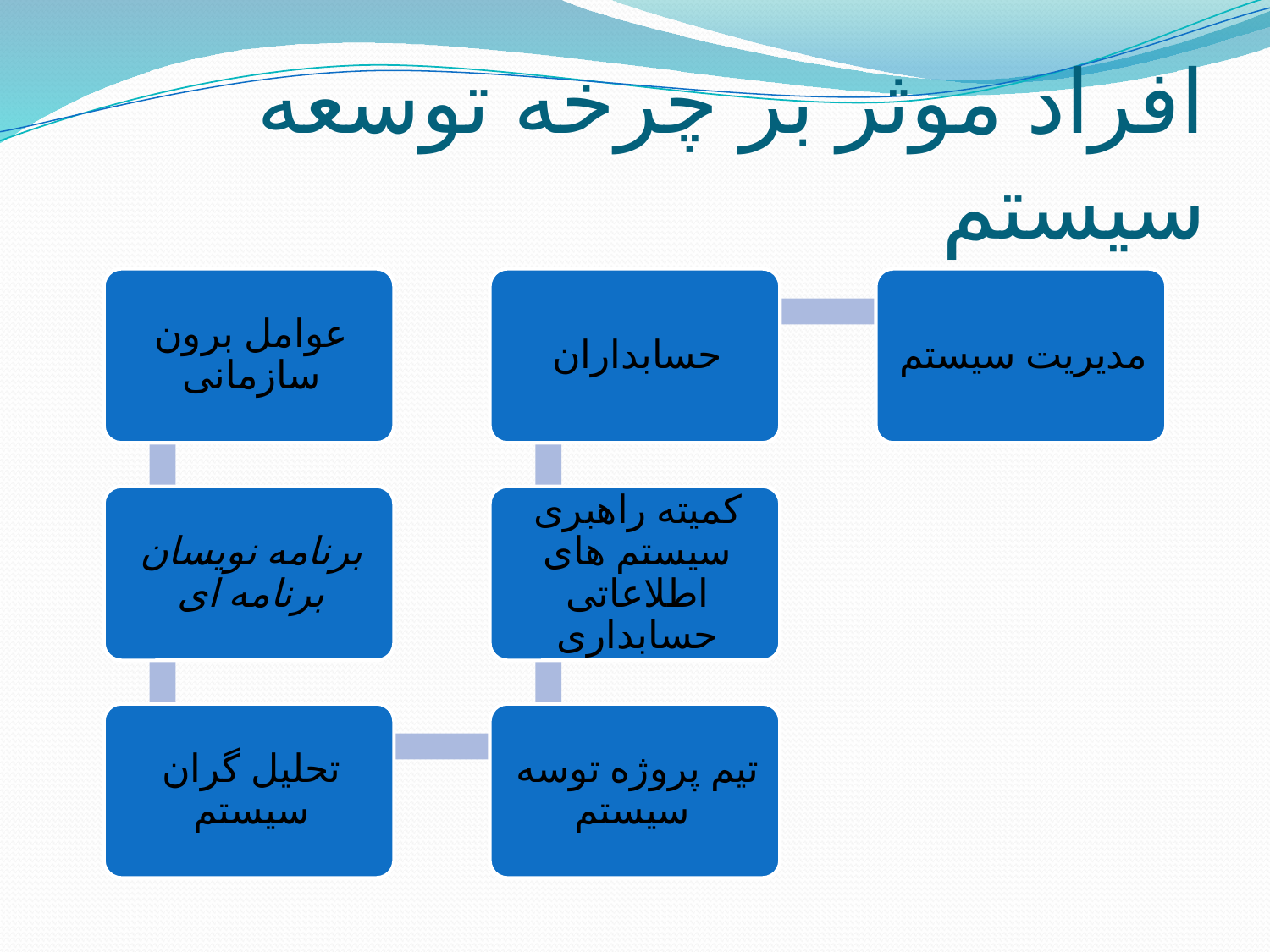

# افراد موثر بر چرخه توسعه سیستم
عوامل برون سازمانی
برنامه نویسان برنامه ای
تحلیل گران سیستم
تیم پروژه توسه سیستم
کمیته راهبری سیستم های اطلاعاتی حسابداری
حسابداران
مدیریت سیستم